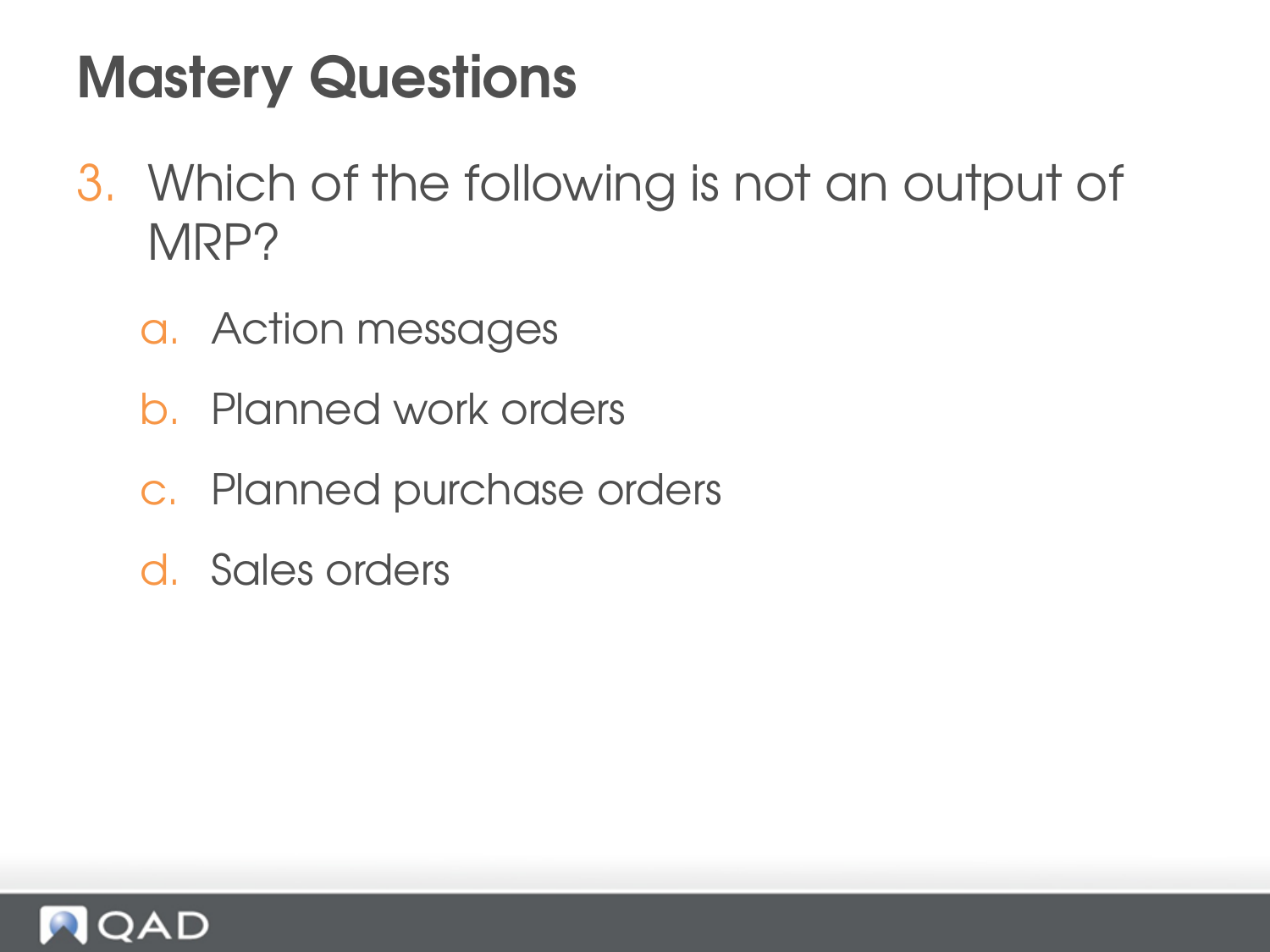

Mastery Questions
Which of the following is not an output of MRP?
Action messages
Planned work orders
Planned purchase orders
Sales orders